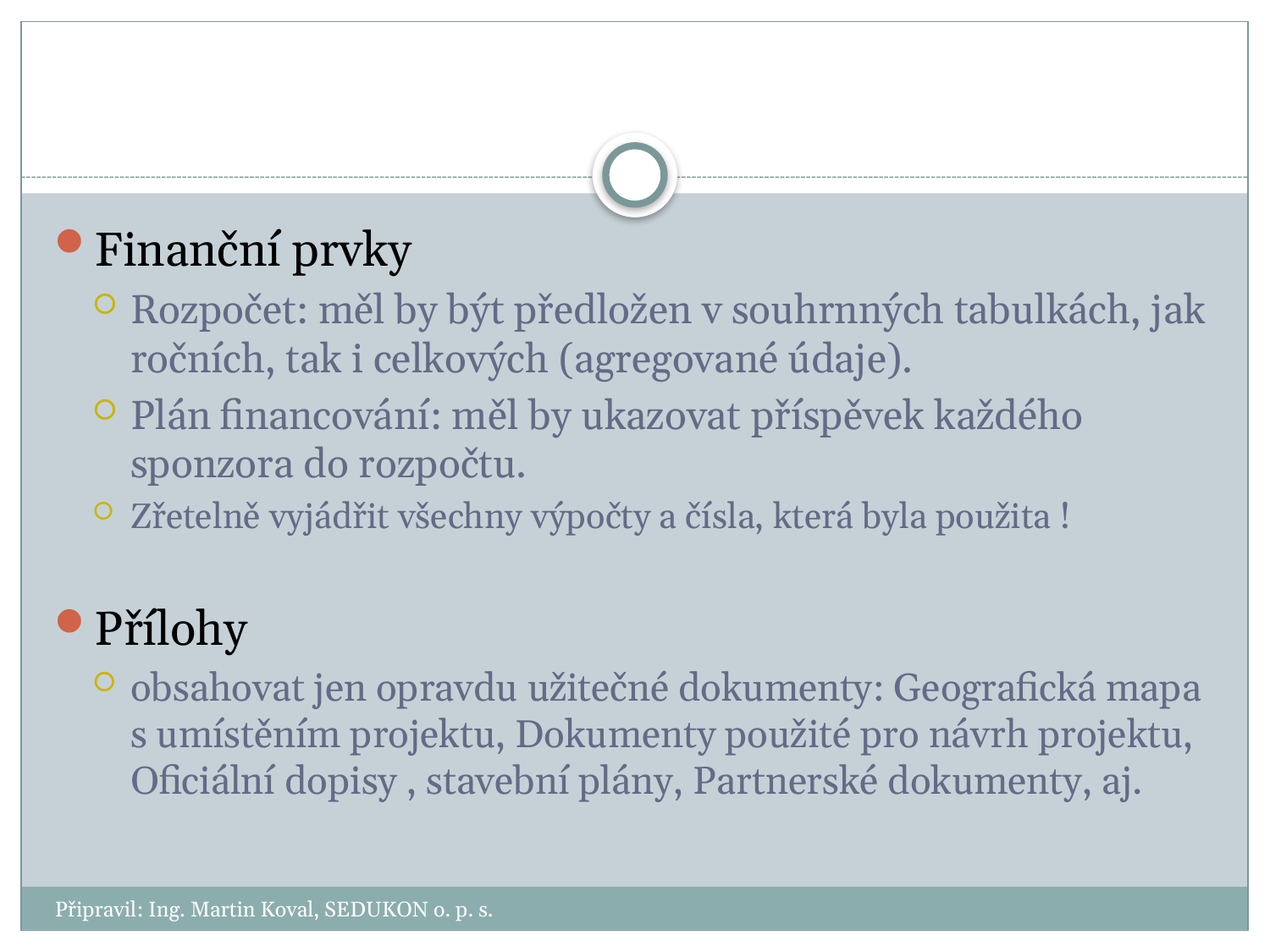

#
Finanční prvky
Rozpočet: měl by být předložen v souhrnných tabulkách, jak ročních, tak i celkových (agregované údaje).
Plán financování: měl by ukazovat příspěvek každého sponzora do rozpočtu.
Zřetelně vyjádřit všechny výpočty a čísla, která byla použita !

Přílohy
obsahovat jen opravdu užitečné dokumenty: Geografická mapa s umístěním projektu, Dokumenty použité pro návrh projektu, Oficiální dopisy , stavební plány, Partnerské dokumenty, aj.

Připravil: Ing. Martin Koval, SEDUKON o. p. s.